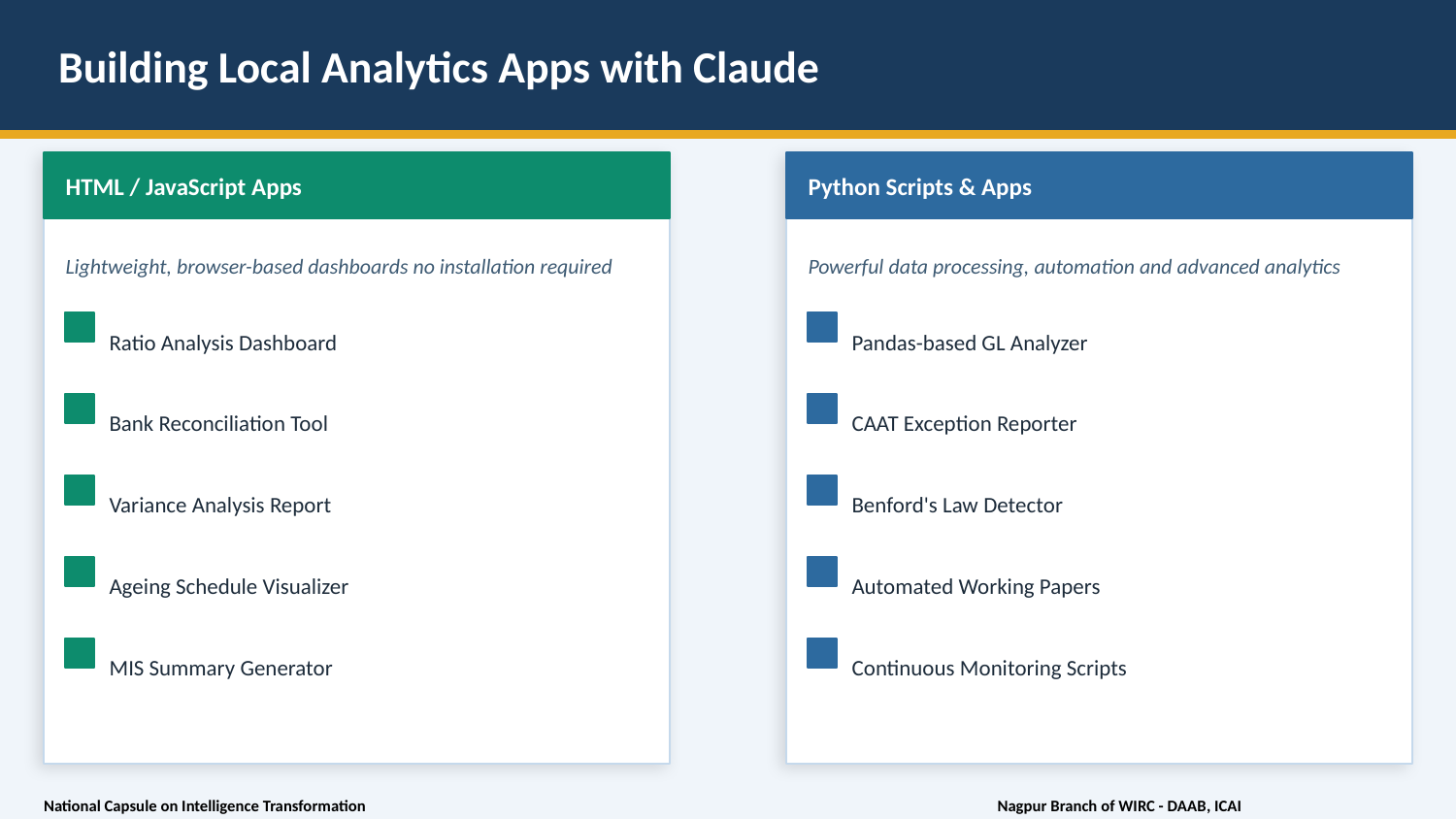

Building Local Analytics Apps with Claude

HTML / JavaScript Apps
Python Scripts & Apps
Lightweight, browser-based dashboards no installation required
Powerful data processing, automation and advanced analytics
Ratio Analysis Dashboard
Pandas-based GL Analyzer

Bank Reconciliation Tool
CAAT Exception Reporter

Variance Analysis Report
Benford's Law Detector

Ageing Schedule Visualizer
Automated Working Papers

MIS Summary Generator
Continuous Monitoring Scripts

National Capsule on Intelligence Transformation				                      Nagpur Branch of WIRC - DAAB, ICAI